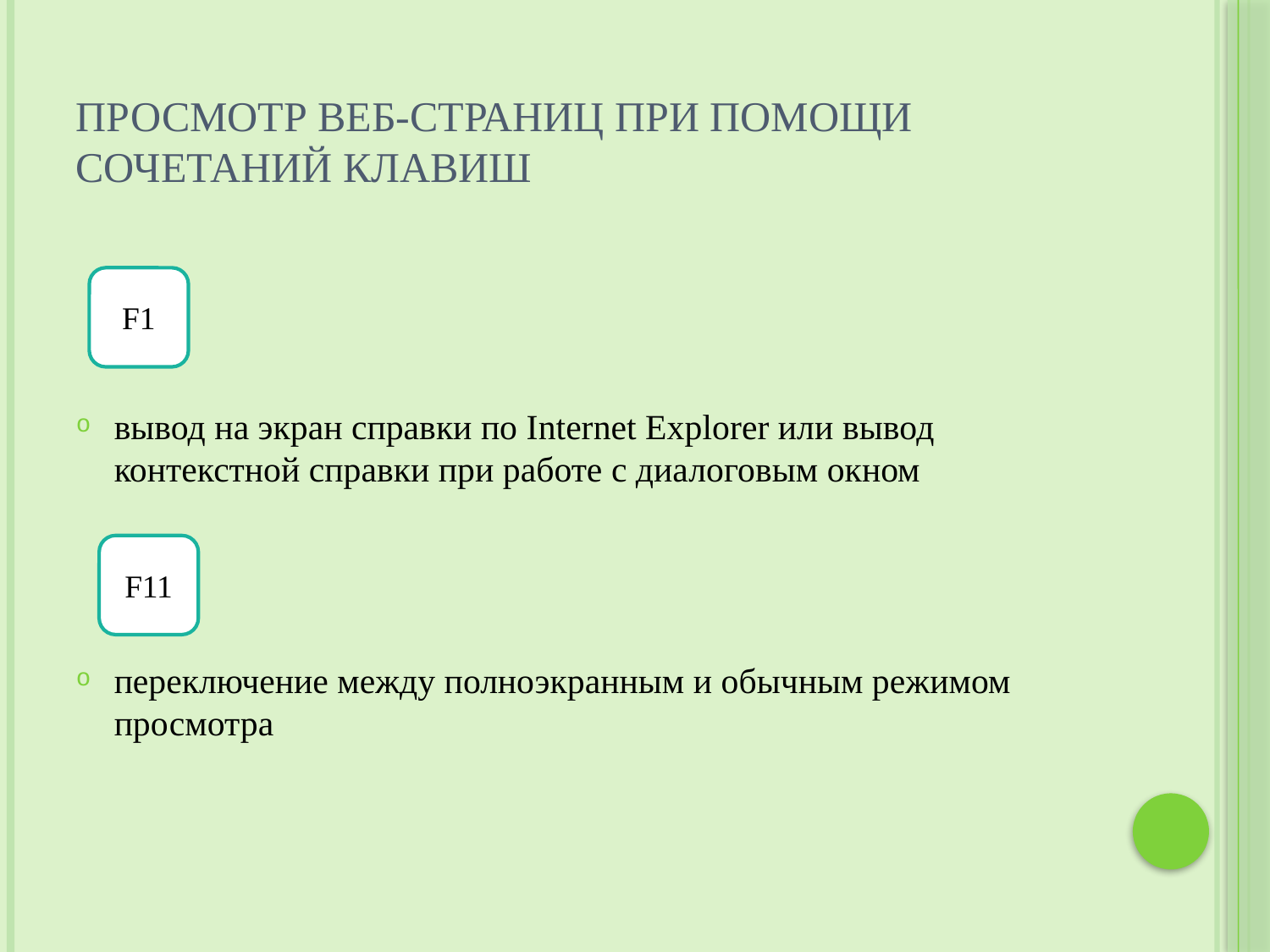

# Просмотр веб-страниц при помощи сочетаний клавиш

вывод на экран справки по Internet Explorer или вывод контекстной справки при работе с диалоговым окном

переключение между полноэкранным и обычным режимом просмотра

F1
F11